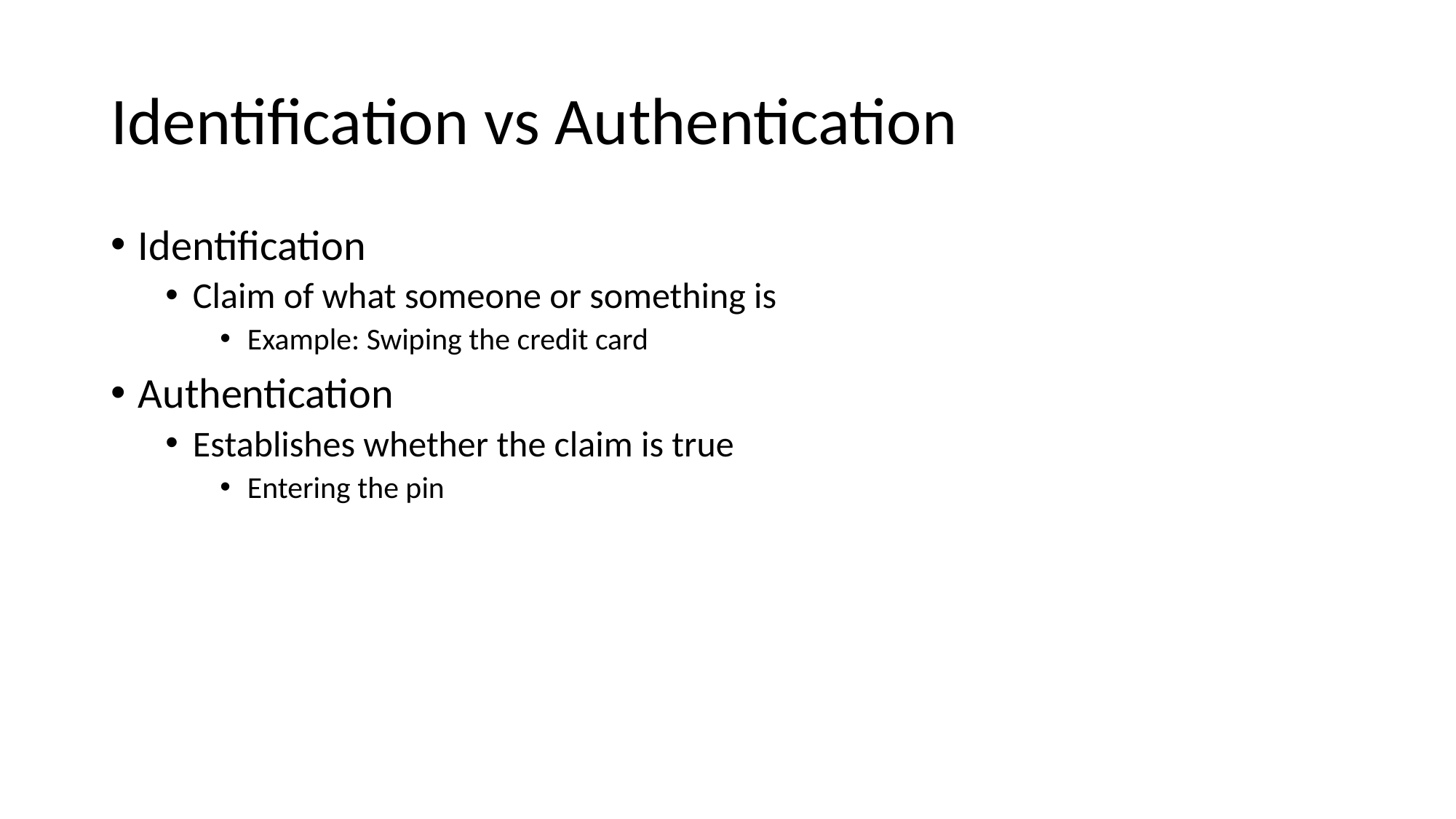

# Identification vs Authentication
Identification
Claim of what someone or something is
Example: Swiping the credit card
Authentication
Establishes whether the claim is true
Entering the pin